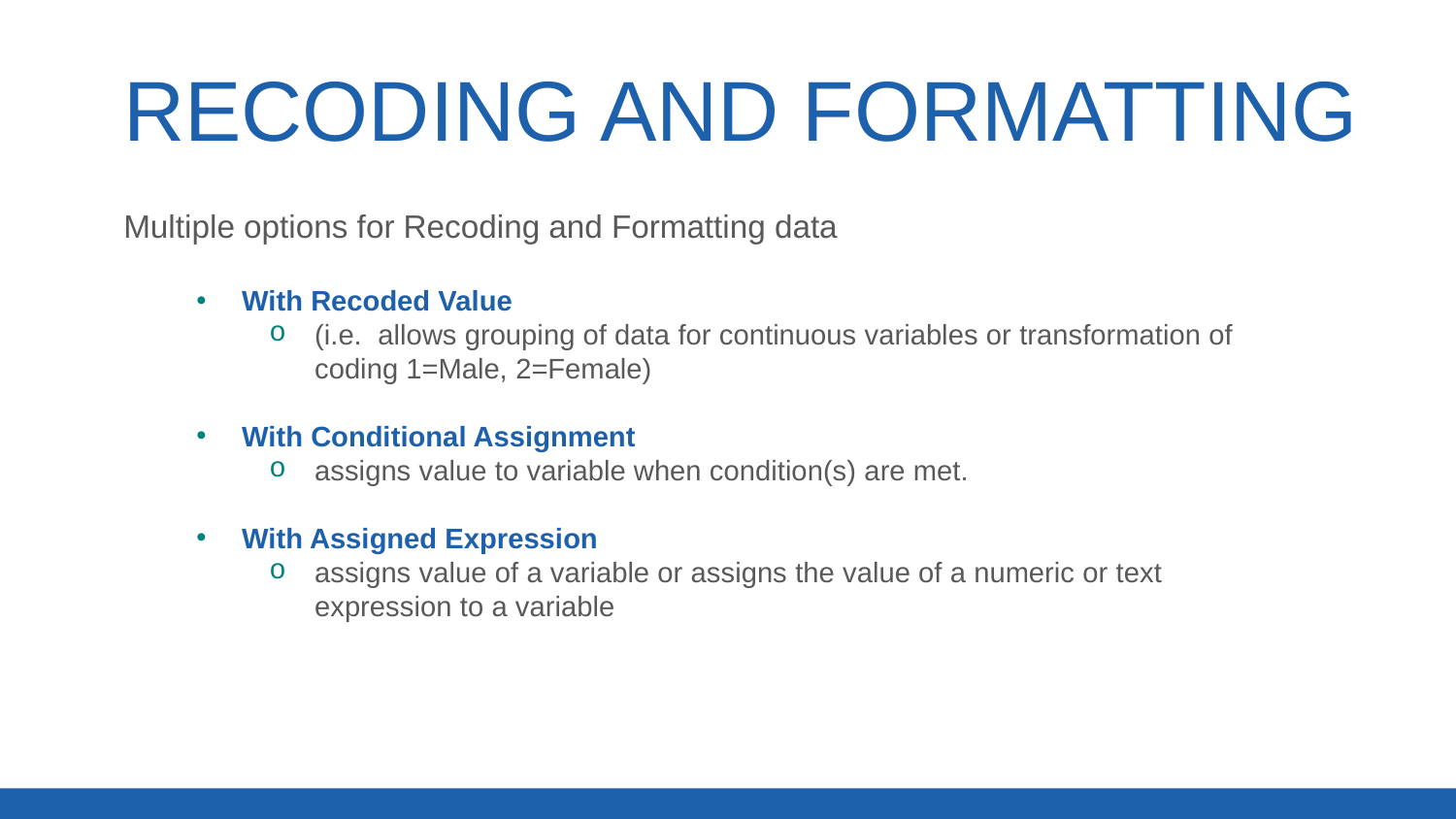

RECODING AND FORMATTING
Multiple options for Recoding and Formatting data

With Recoded Value
(i.e.  allows grouping of data for continuous variables or transformation of coding 1=Male, 2=Female)

With Conditional Assignment
assigns value to variable when condition(s) are met.

With Assigned Expression
assigns value of a variable or assigns the value of a numeric or text expression to a variable